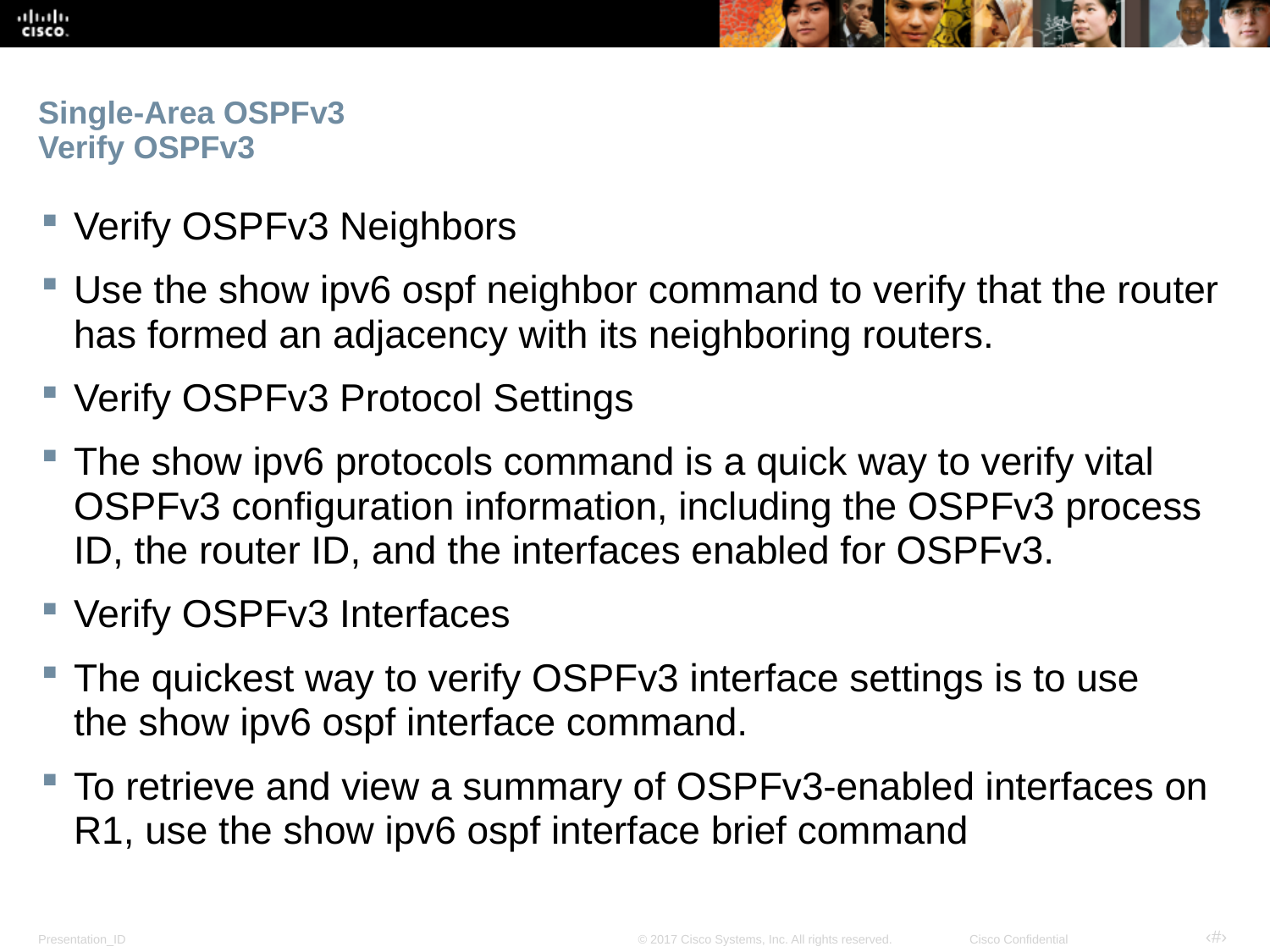

# Single-Area OSPFv3 Verify OSPFv3
Verify OSPFv3 Neighbors
Use the show ipv6 ospf neighbor command to verify that the router has formed an adjacency with its neighboring routers.
Verify OSPFv3 Protocol Settings
The show ipv6 protocols command is a quick way to verify vital OSPFv3 configuration information, including the OSPFv3 process ID, the router ID, and the interfaces enabled for OSPFv3.
Verify OSPFv3 Interfaces
The quickest way to verify OSPFv3 interface settings is to use the show ipv6 ospf interface command.
To retrieve and view a summary of OSPFv3-enabled interfaces on R1, use the show ipv6 ospf interface brief command